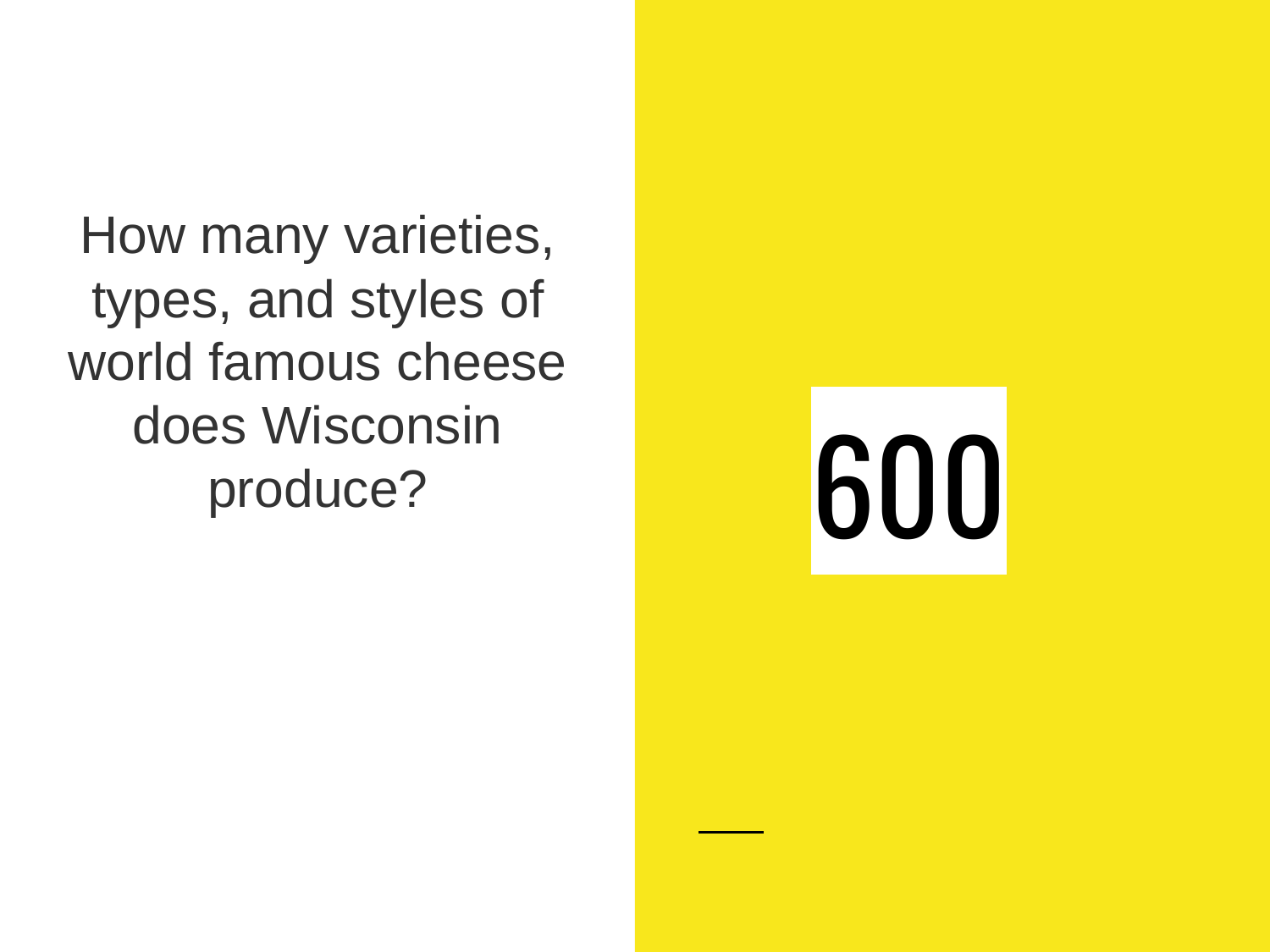

600
# How many varieties, types, and styles of world famous cheese does Wisconsin produce?